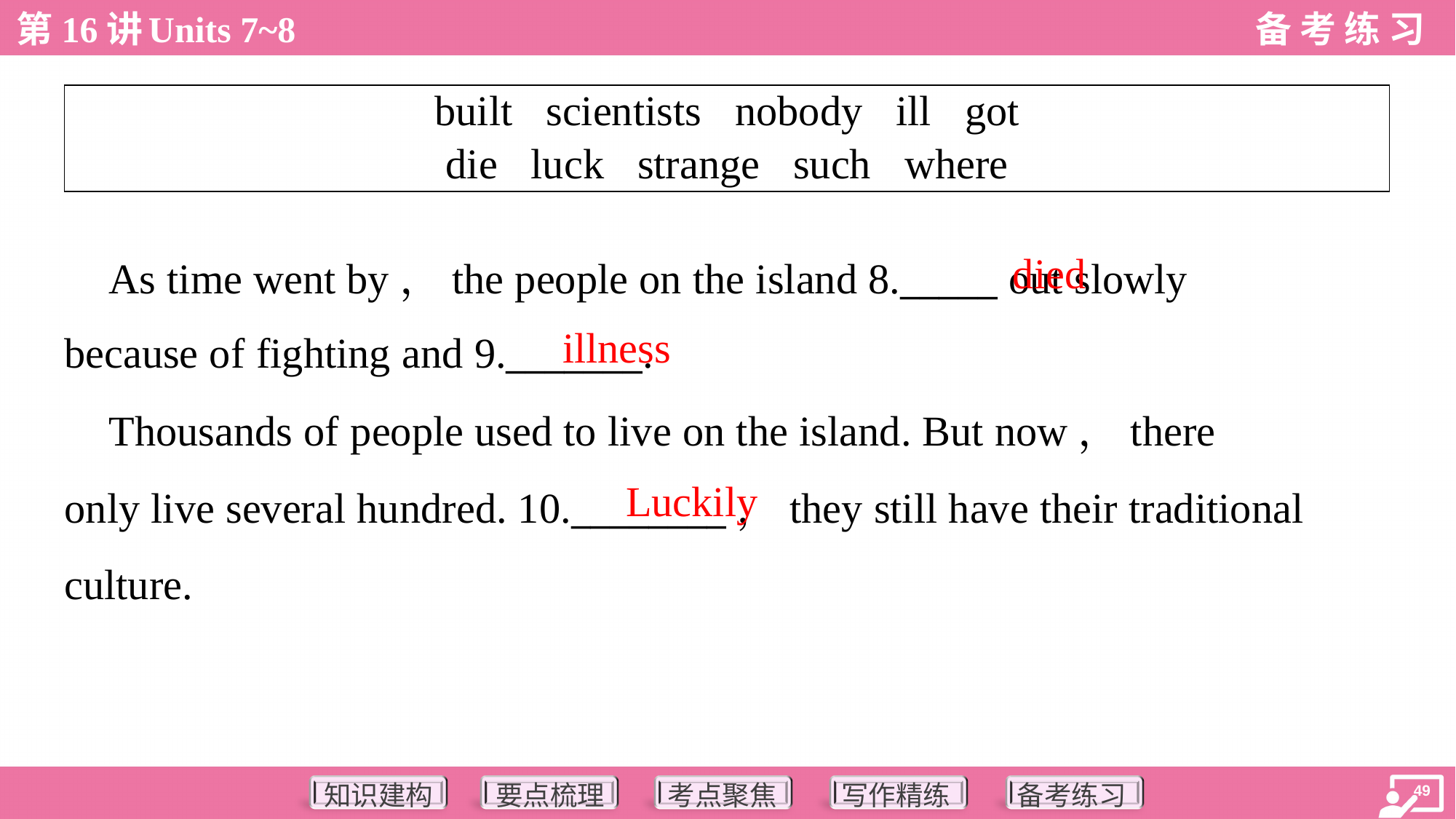

| built scientists nobody ill got die luck strange such where |
| --- |
died
    As time went by，the people on the island 8._____ out slowly
because of fighting and 9._______.
illness
    Thousands of people used to live on the island. But now，there
only live several hundred. 10.________，they still have their traditional
culture.
Luckily